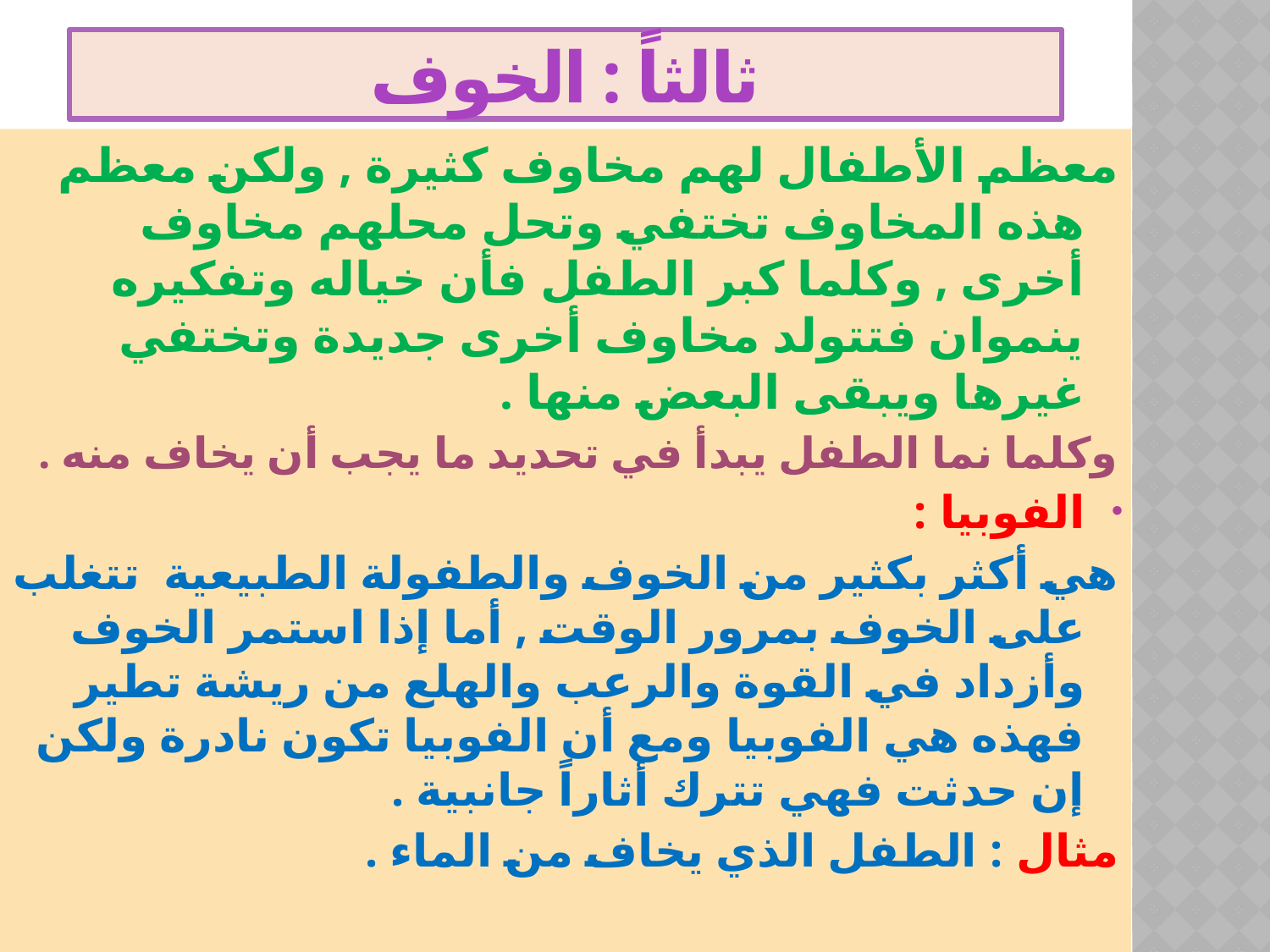

# ثالثاً : الخوف
معظم الأطفال لهم مخاوف كثيرة , ولكن معظم هذه المخاوف تختفي وتحل محلهم مخاوف أخرى , وكلما كبر الطفل فأن خياله وتفكيره ينموان فتتولد مخاوف أخرى جديدة وتختفي غيرها ويبقى البعض منها .
وكلما نما الطفل يبدأ في تحديد ما يجب أن يخاف منه .
الفوبيا :
هي أكثر بكثير من الخوف والطفولة الطبيعية  تتغلب على الخوف بمرور الوقت , أما إذا استمر الخوف وأزداد في القوة والرعب والهلع من ريشة تطير فهذه هي الفوبيا ومع أن الفوبيا تكون نادرة ولكن إن حدثت فهي تترك أثاراً جانبية .
مثال : الطفل الذي يخاف من الماء .